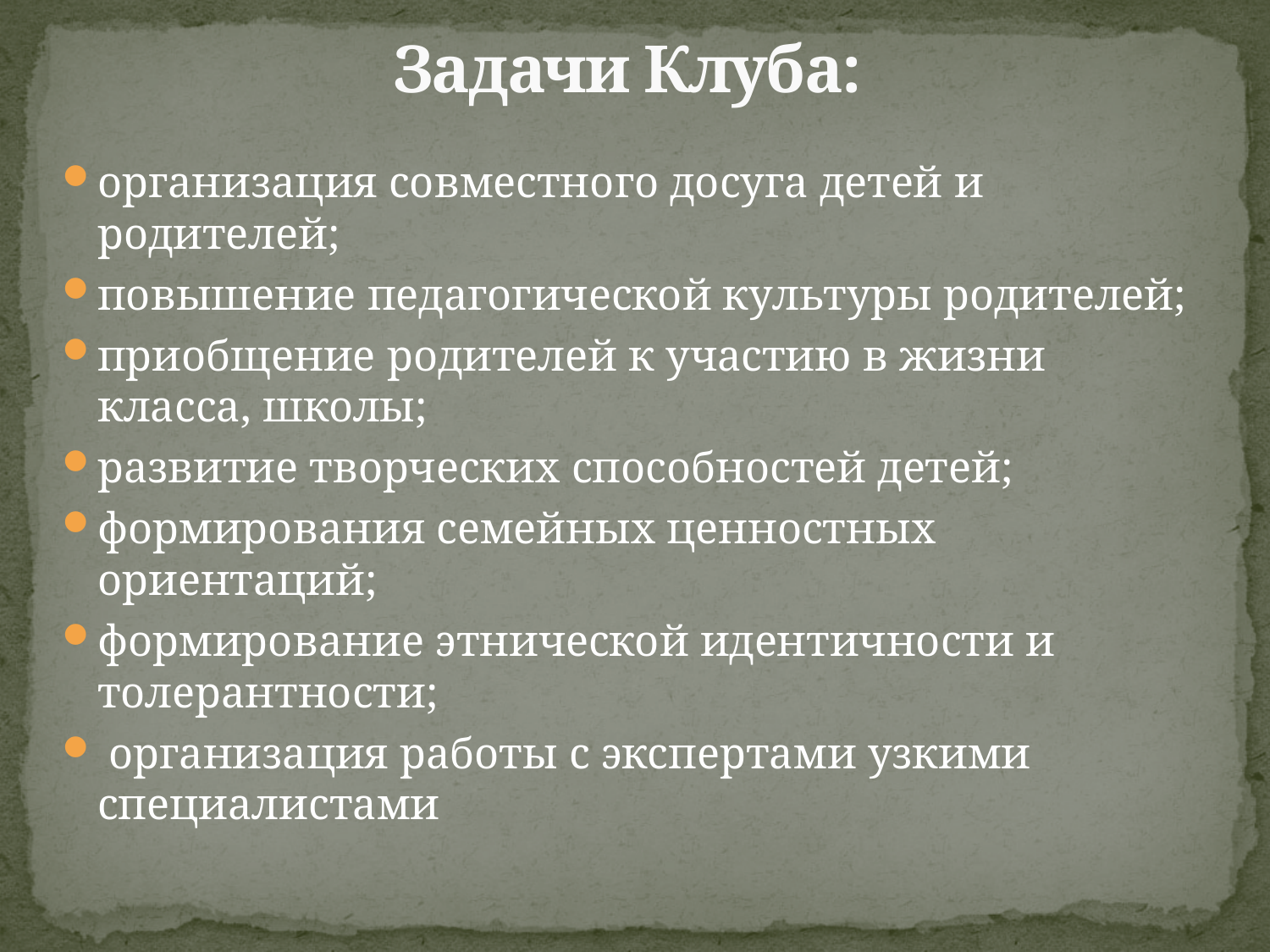

# Задачи Клуба:
организация совместного досуга детей и родителей;
повышение педагогической культуры родителей;
приобщение родителей к участию в жизни класса, школы;
развитие творческих способностей детей;
формирования семейных ценностных ориентаций;
формирование этнической идентичности и толерантности;
 организация работы с экспертами узкими специалистами